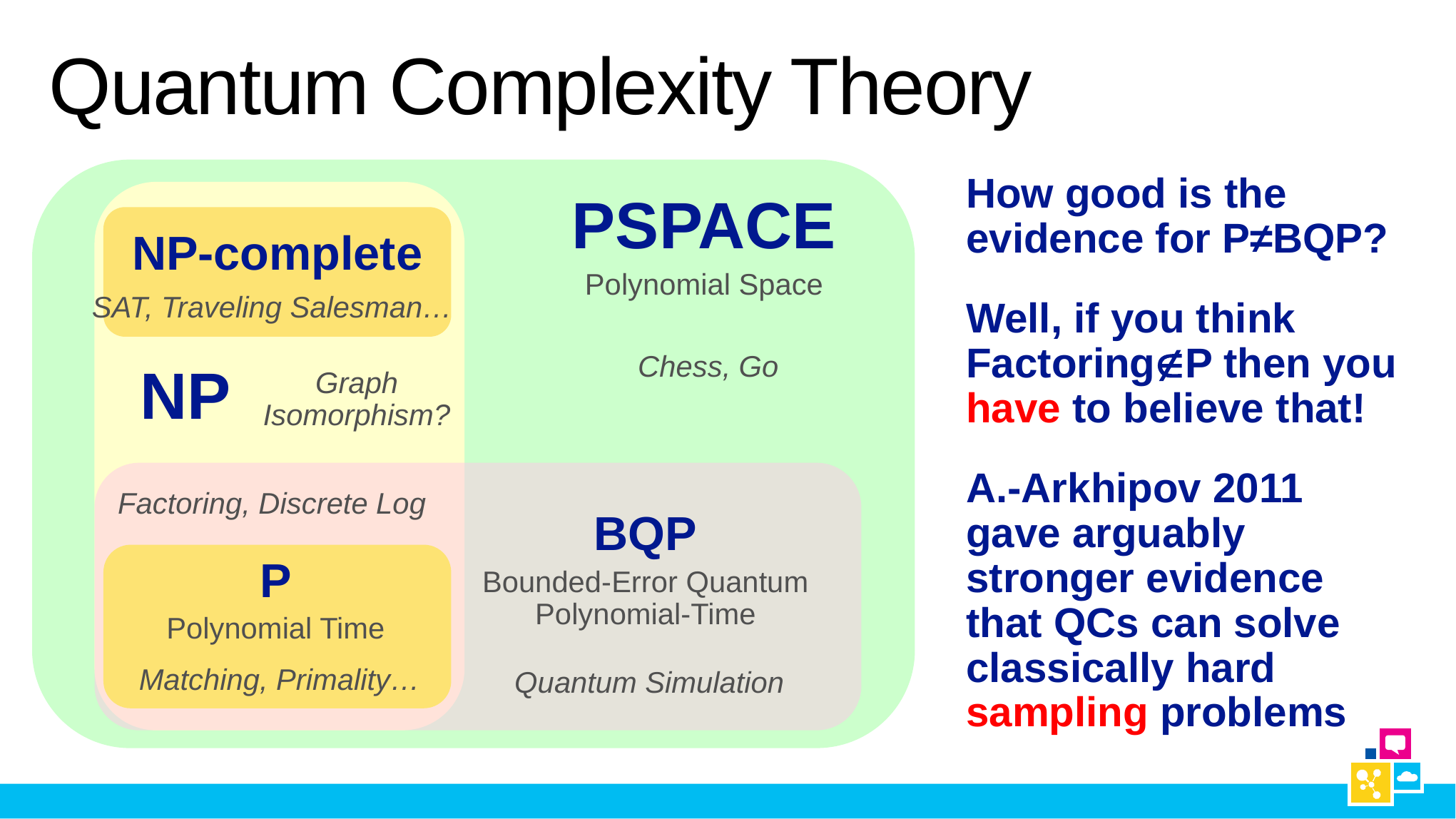

# Quantum Complexity Theory

How good is the evidence for P≠BQP?

Well, if you think Factoring∉P then you have to believe that!

A.-Arkhipov 2011 gave arguably stronger evidence that QCs can solve classically hard sampling problems

PSPACE
Polynomial Space

NP-complete
SAT, Traveling Salesman…
Chess, Go
NP
Graph Isomorphism?

Factoring, Discrete Log
BQP
Bounded-Error Quantum Polynomial-Time

P
Polynomial Time
Matching, Primality…
Quantum Simulation